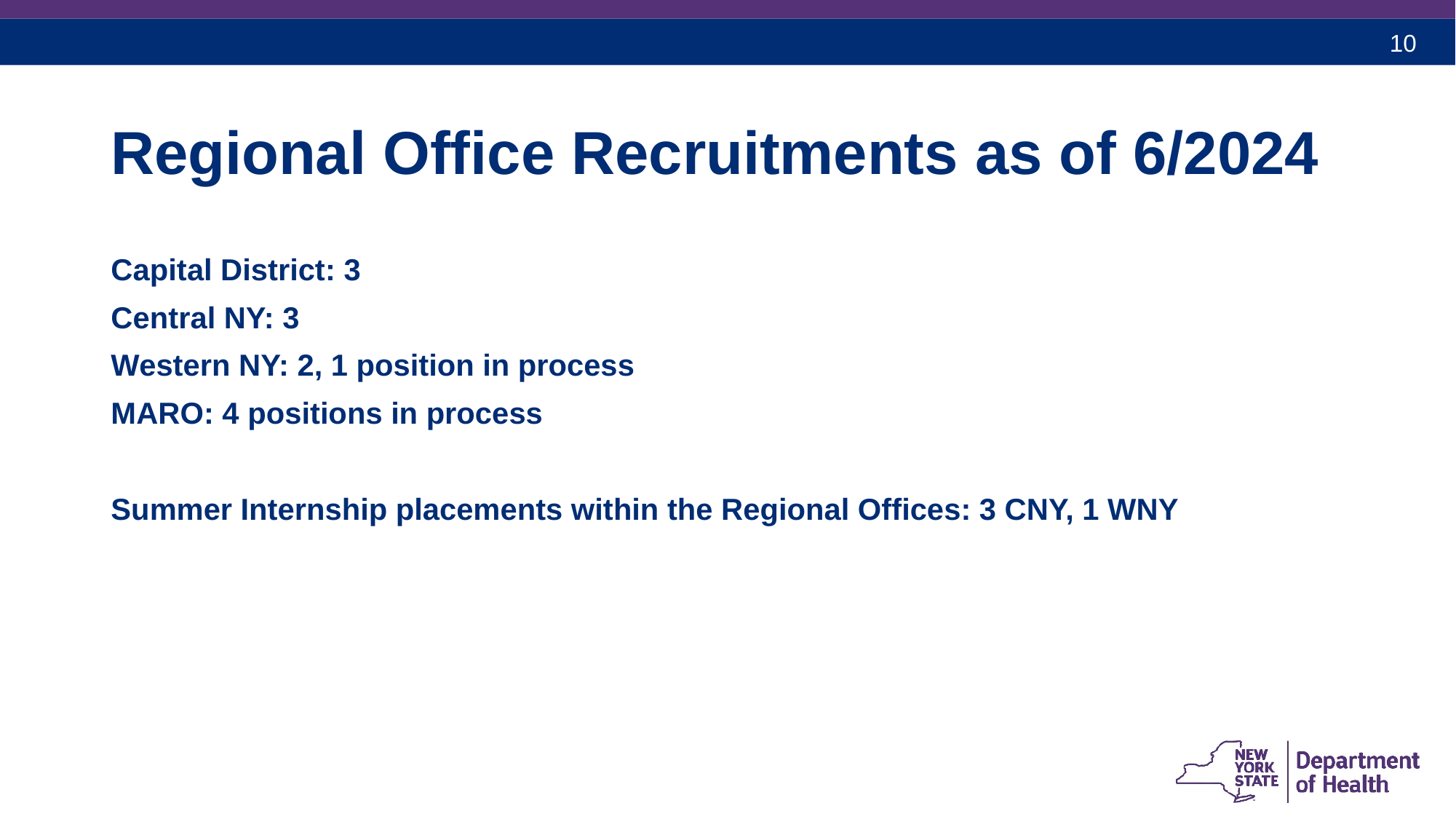

# Regional Office Recruitments as of 6/2024

Capital District: 3
Central NY: 3
Western NY: 2, 1 position in process
MARO: 4 positions in process

Summer Internship placements within the Regional Offices: 3 CNY, 1 WNY